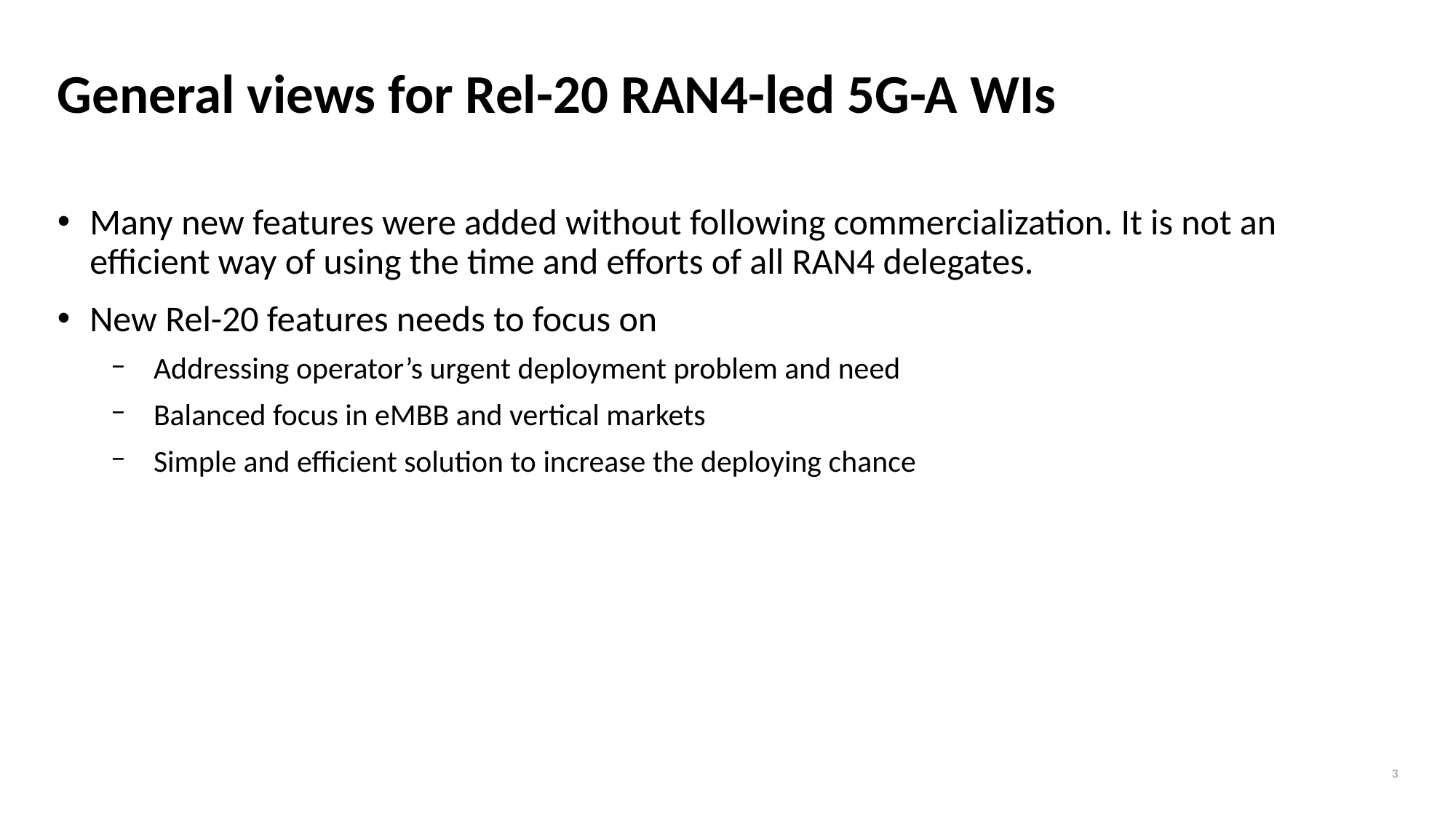

# General views for Rel-20 RAN4-led 5G-A WIs
Many new features were added without following commercialization. It is not an efficient way of using the time and efforts of all RAN4 delegates.
New Rel-20 features needs to focus on
Addressing operator’s urgent deployment problem and need
Balanced focus in eMBB and vertical markets
Simple and efficient solution to increase the deploying chance

3